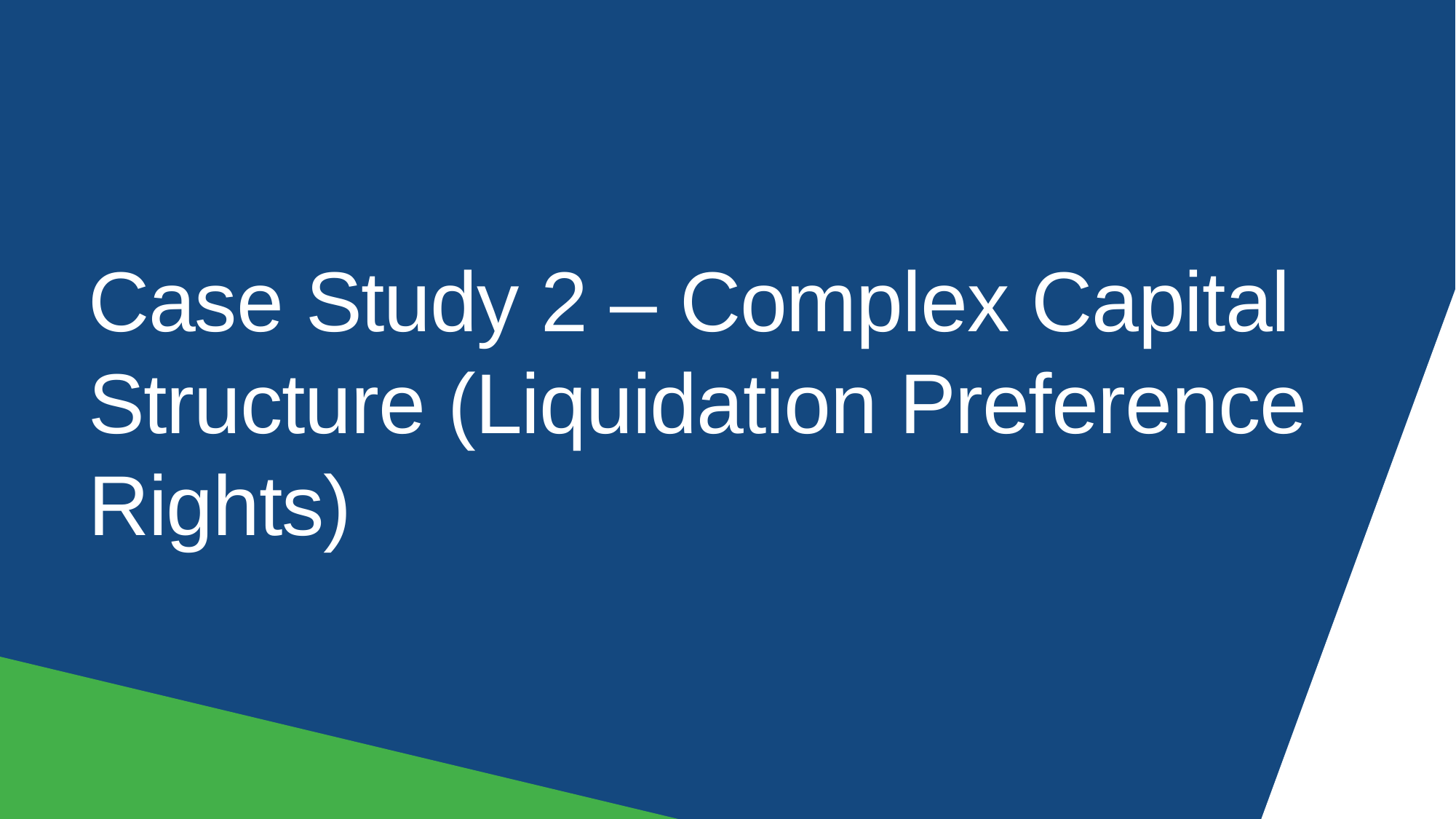

# Case Study 2 – Complex Capital Structure (Liquidation Preference Rights)